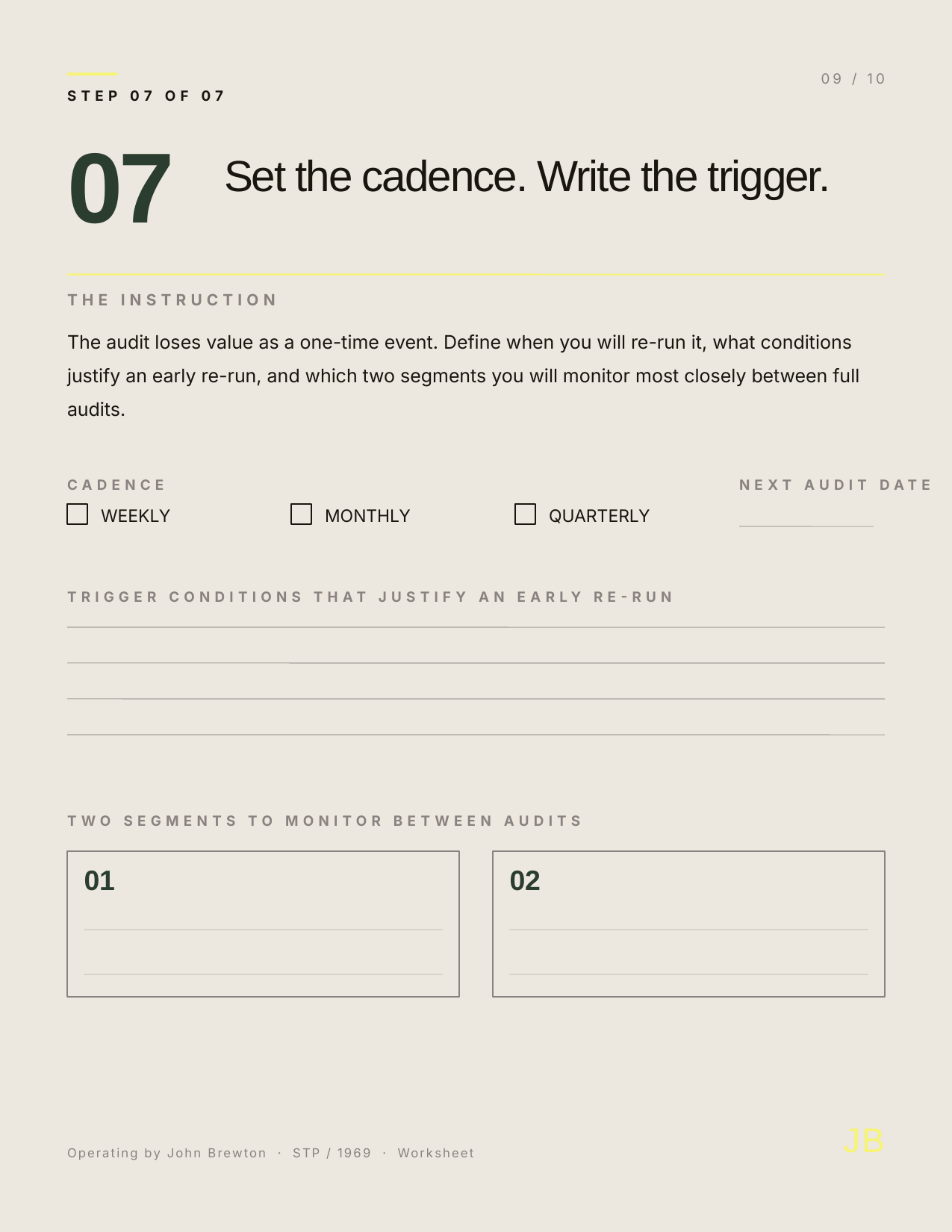

09 / 10

STEP 07 OF 07
07
Set the cadence. Write the trigger.

THE INSTRUCTION
The audit loses value as a one-time event. Define when you will re-run it, what conditions justify an early re-run, and which two segments you will monitor most closely between full audits.
CADENCE
NEXT AUDIT DATE
WEEKLY
MONTHLY
QUARTERLY

TRIGGER CONDITIONS THAT JUSTIFY AN EARLY RE-RUN

TWO SEGMENTS TO MONITOR BETWEEN AUDITS

01
02

JB
Operating by John Brewton  ·  STP / 1969  ·  Worksheet